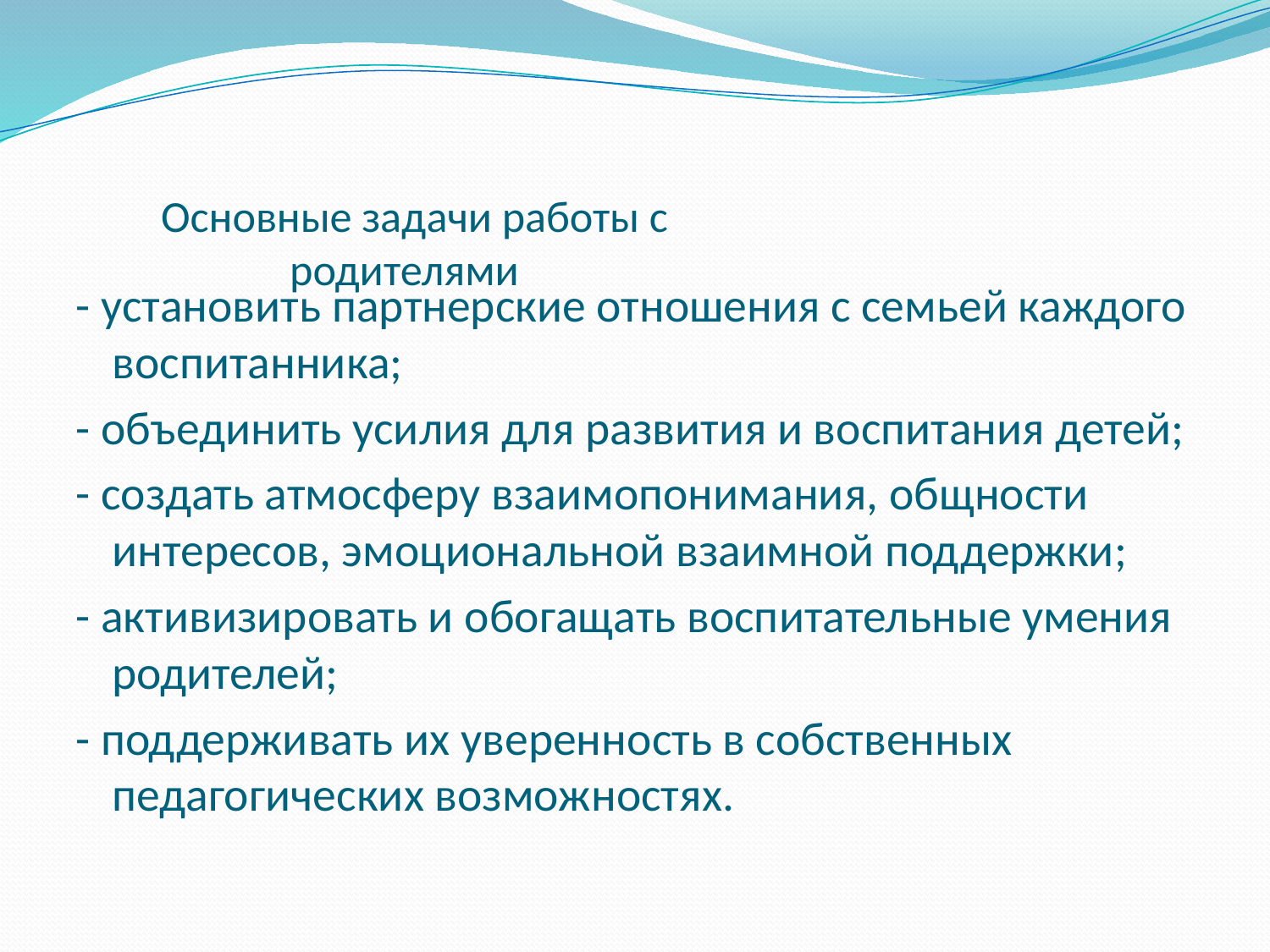

# Основные задачи работы с родителями
- установить партнерские отношения с семьей каждого воспитанника;
- объединить усилия для развития и воспитания детей;
- создать атмосферу взаимопонимания, общности интересов, эмоциональной взаимной поддержки;
- активизировать и обогащать воспитательные умения родителей;
- поддерживать их уверенность в собственных педагогических возможностях.